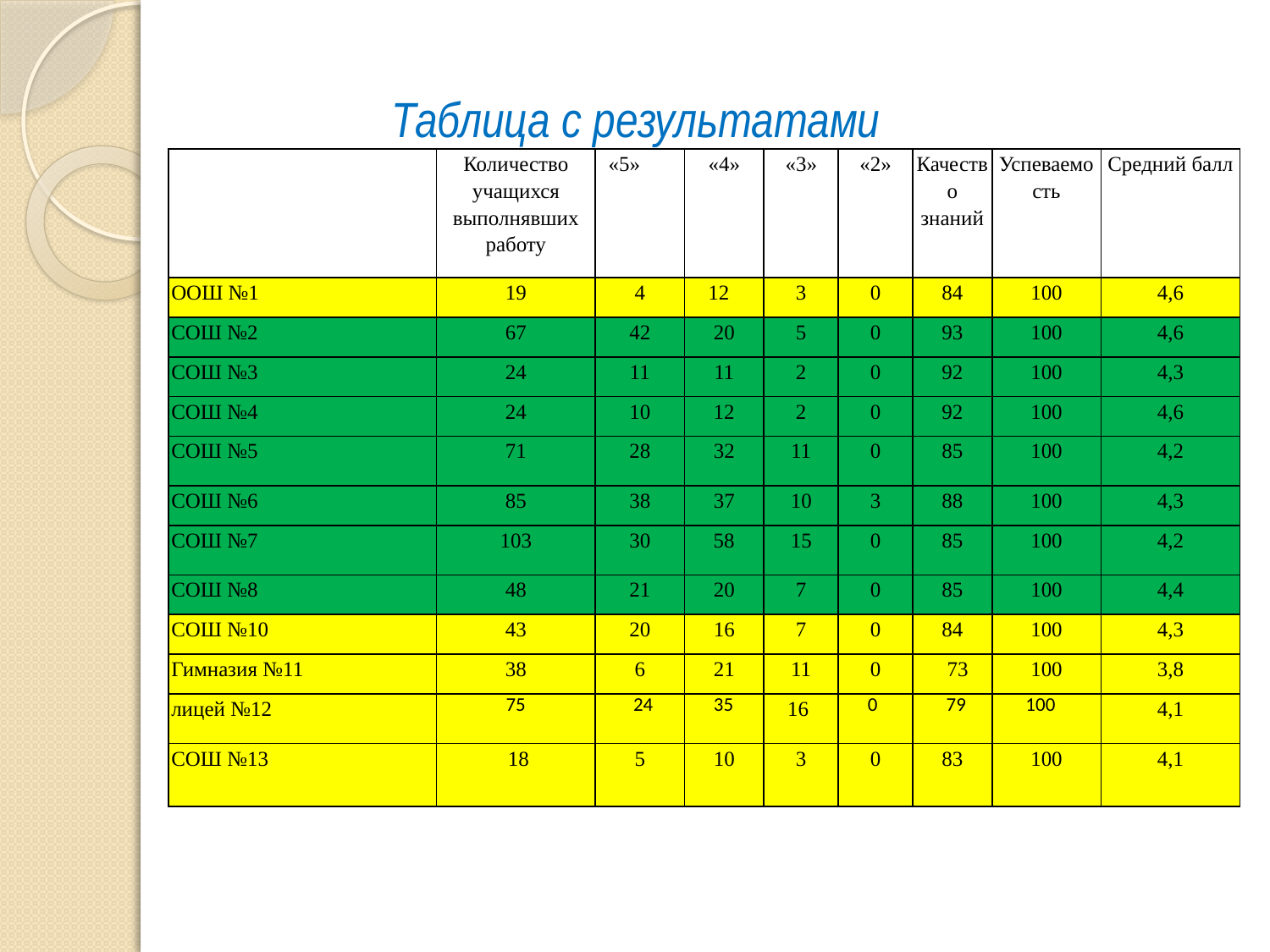

# Таблица с результатами
|  | Количество учащихся выполнявших работу | «5» | «4» | «3» | «2» | Качество знаний | Успеваемость | Средний балл |
| --- | --- | --- | --- | --- | --- | --- | --- | --- |
| ООШ №1 | 19 | 4 | 12 | 3 | 0 | 84 | 100 | 4,6 |
| СОШ №2 | 67 | 42 | 20 | 5 | 0 | 93 | 100 | 4,6 |
| СОШ №3 | 24 | 11 | 11 | 2 | 0 | 92 | 100 | 4,3 |
| СОШ №4 | 24 | 10 | 12 | 2 | 0 | 92 | 100 | 4,6 |
| СОШ №5 | 71 | 28 | 32 | 11 | 0 | 85 | 100 | 4,2 |
| СОШ №6 | 85 | 38 | 37 | 10 | 3 | 88 | 100 | 4,3 |
| СОШ №7 | 103 | 30 | 58 | 15 | 0 | 85 | 100 | 4,2 |
| СОШ №8 | 48 | 21 | 20 | 7 | 0 | 85 | 100 | 4,4 |
| СОШ №10 | 43 | 20 | 16 | 7 | 0 | 84 | 100 | 4,3 |
| Гимназия №11 | 38 | 6 | 21 | 11 | 0 | 73 | 100 | 3,8 |
| лицей №12 | 75 | 24 | 35 | 16 | 0 | 79 | 100 | 4,1 |
| СОШ №13 | 18 | 5 | 10 | 3 | 0 | 83 | 100 | 4,1 |